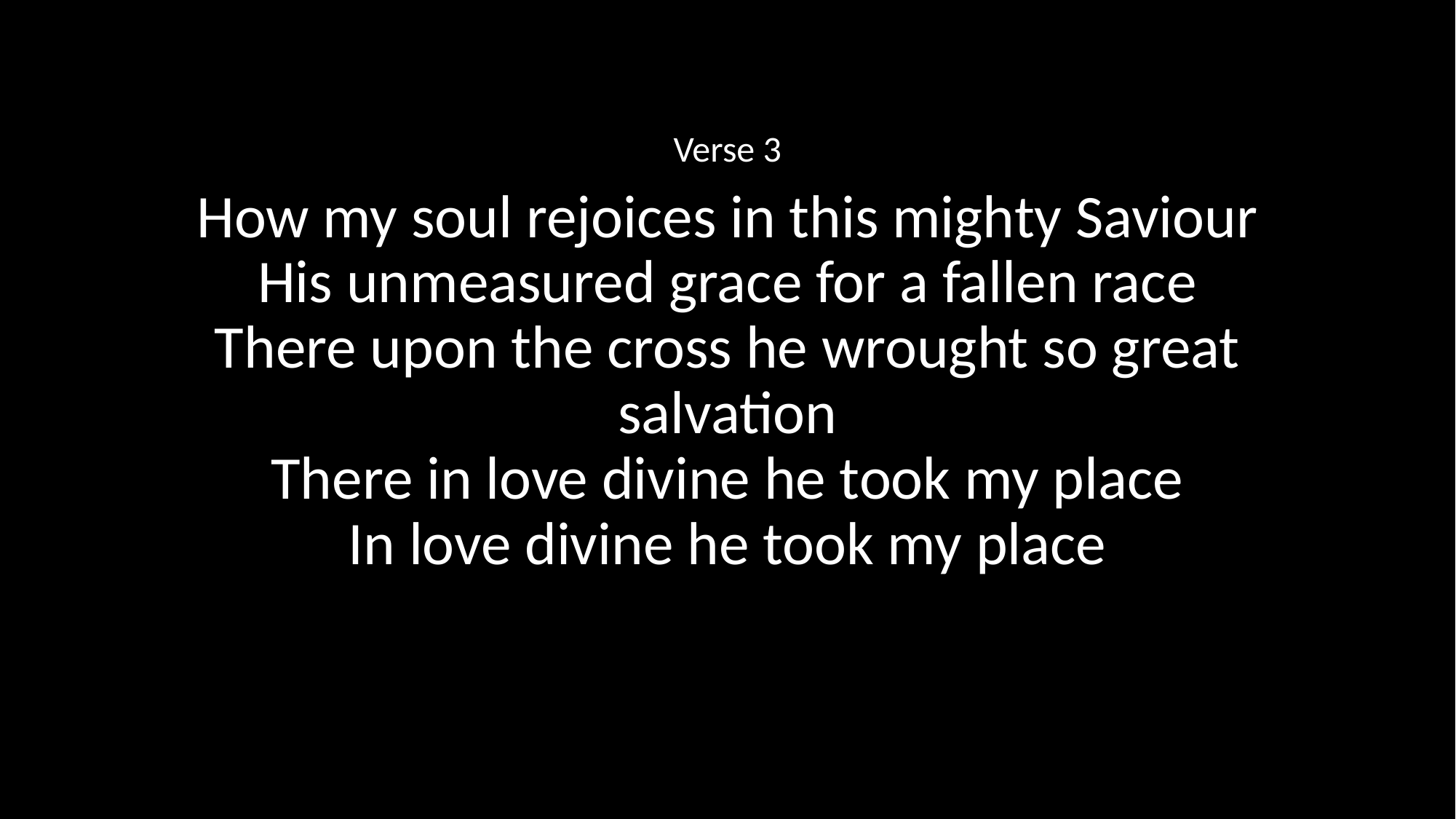

Verse 3
How my soul rejoices in this mighty Saviour
His unmeasured grace for a fallen race
There upon the cross he wrought so great salvation
There in love divine he took my place
In love divine he took my place